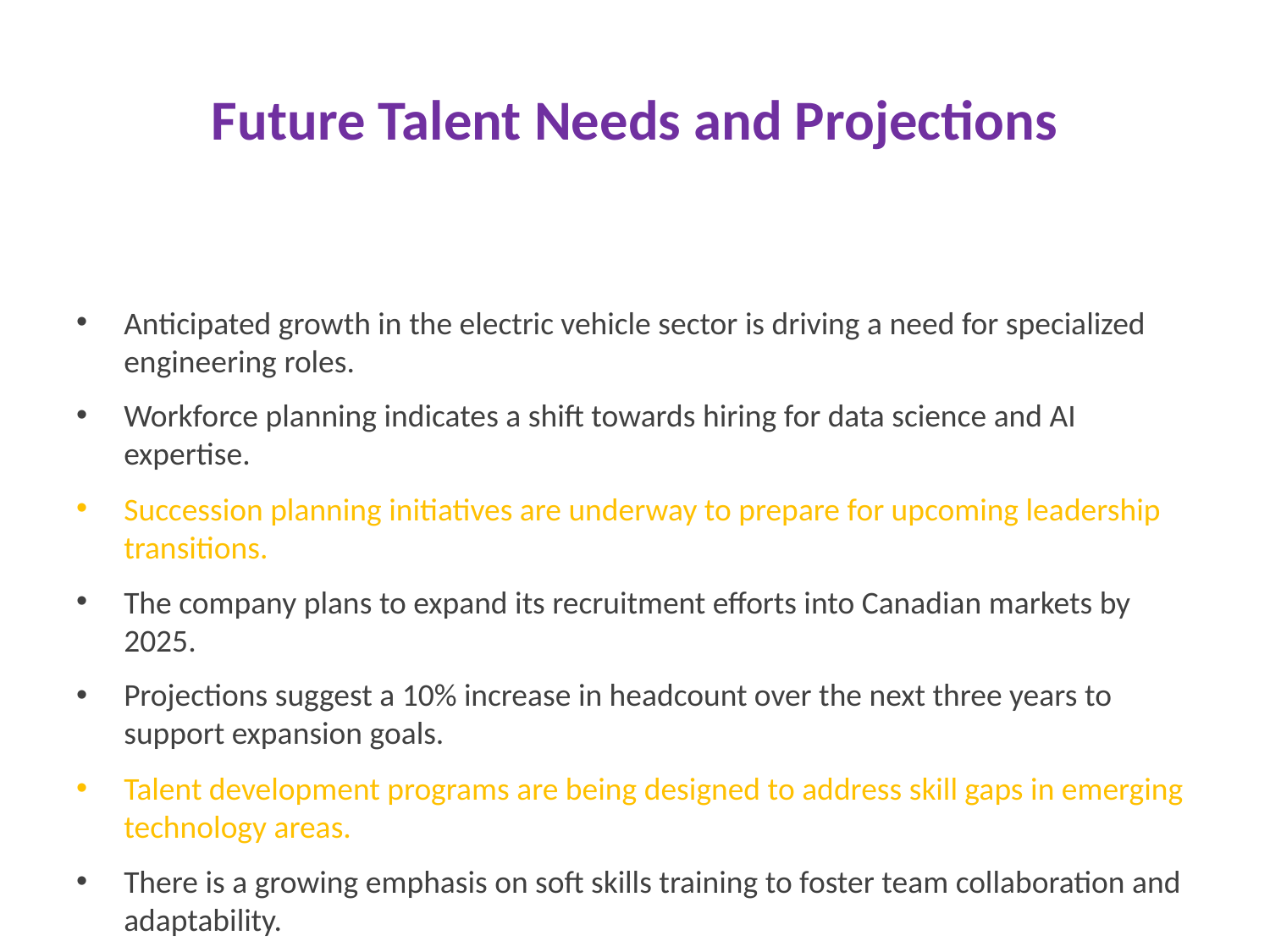

# Future Talent Needs and Projections

Anticipated growth in the electric vehicle sector is driving a need for specialized engineering roles.
Workforce planning indicates a shift towards hiring for data science and AI expertise.
Succession planning initiatives are underway to prepare for upcoming leadership transitions.
The company plans to expand its recruitment efforts into Canadian markets by 2025.
Projections suggest a 10% increase in headcount over the next three years to support expansion goals.
Talent development programs are being designed to address skill gaps in emerging technology areas.
There is a growing emphasis on soft skills training to foster team collaboration and adaptability.